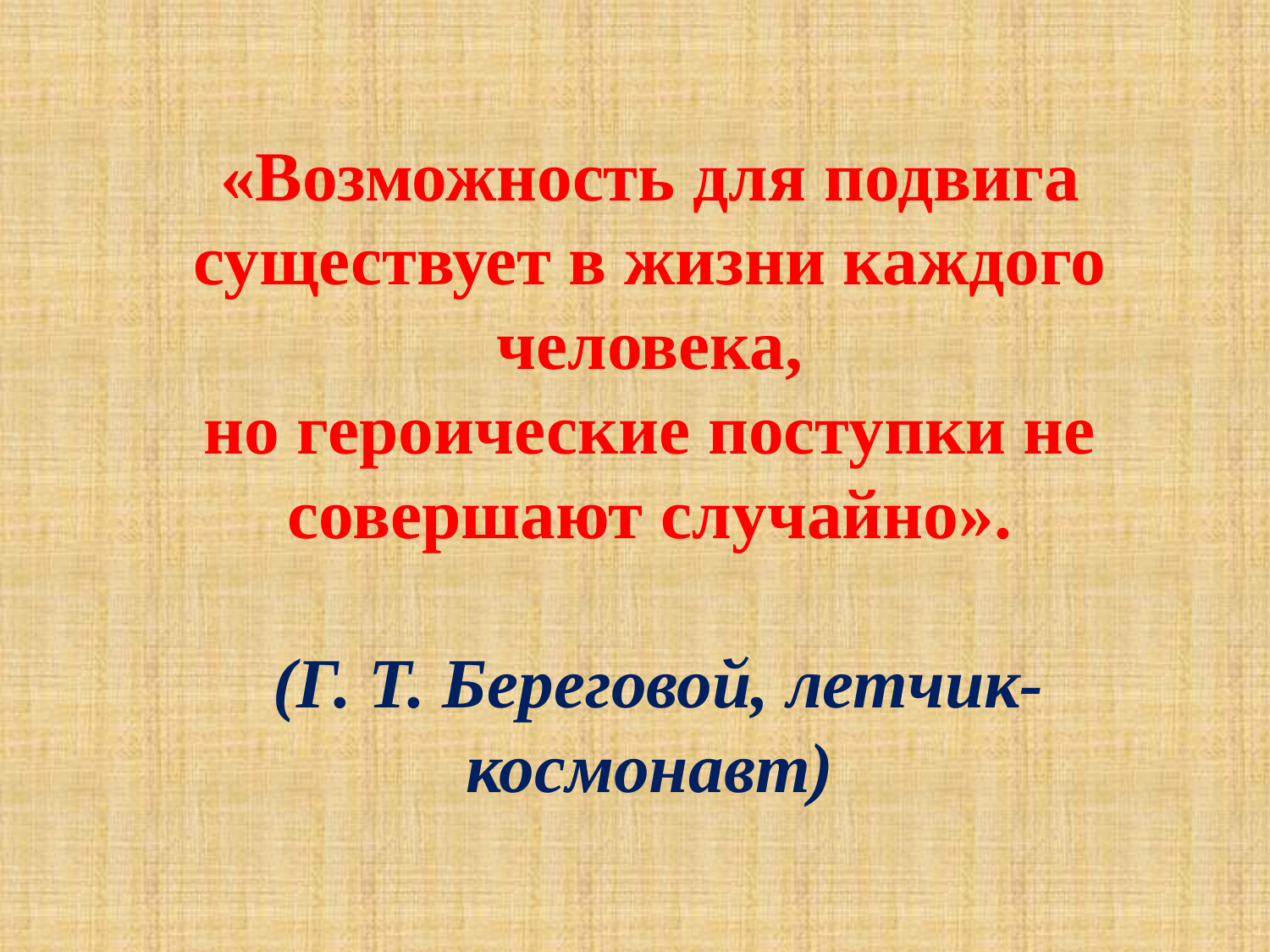

«Возможность для подвига существует в жизни каждого человека,
но героические поступки не совершают случайно».

 (Г. Т. Береговой, летчик-космонавт)